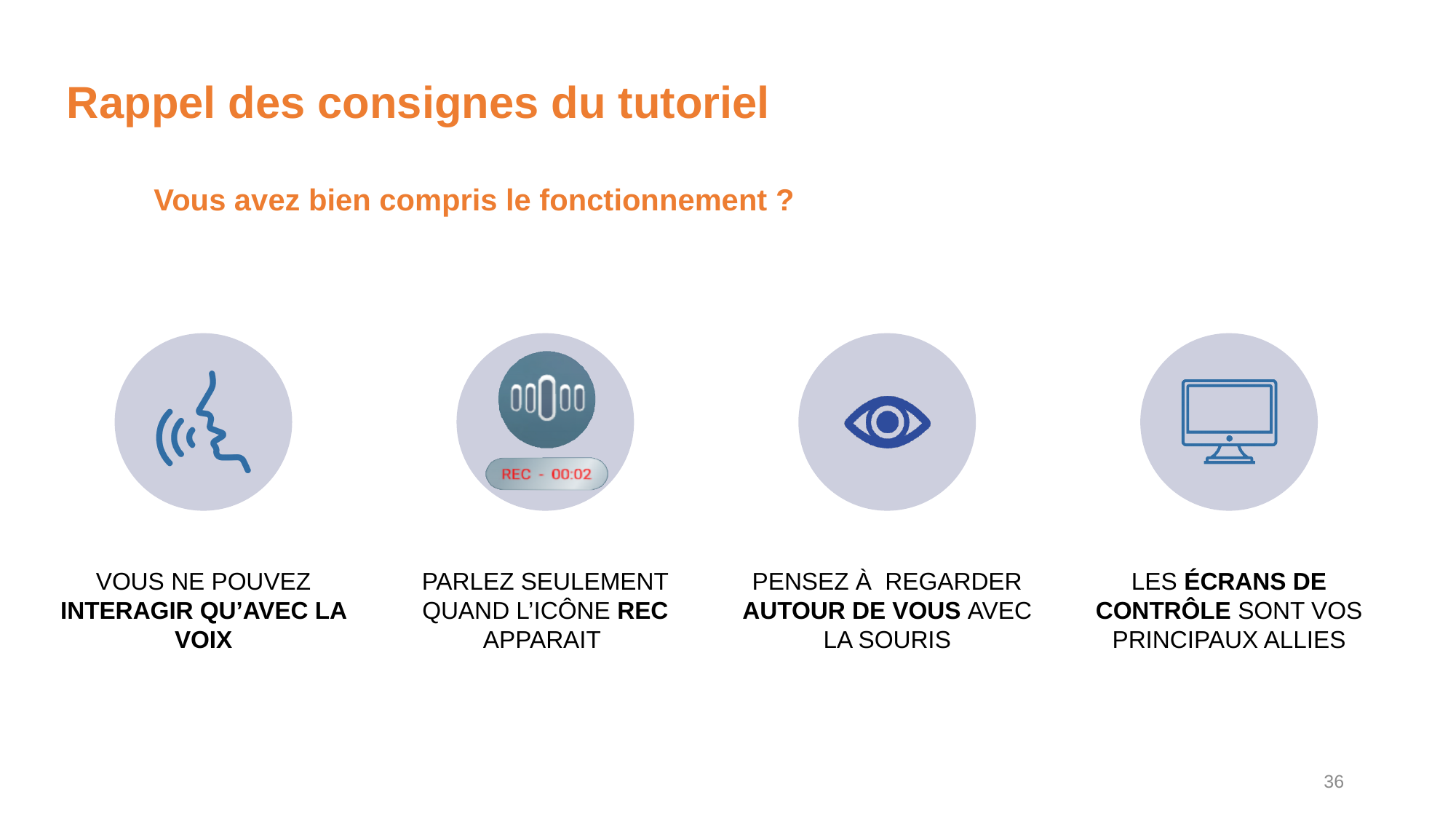

Rappel des consignes du tutoriel
Vous ne pouvez interagir qu’avec la voix
Parlez seulement quand l’icône REC apparait
Pensez à  regarder AUTOUR DE VOUS AVEC LA SOURIS
Les écrans de contrôle sont vos PRINCIPAUX ALLIES
Vous avez bien compris le fonctionnement ?